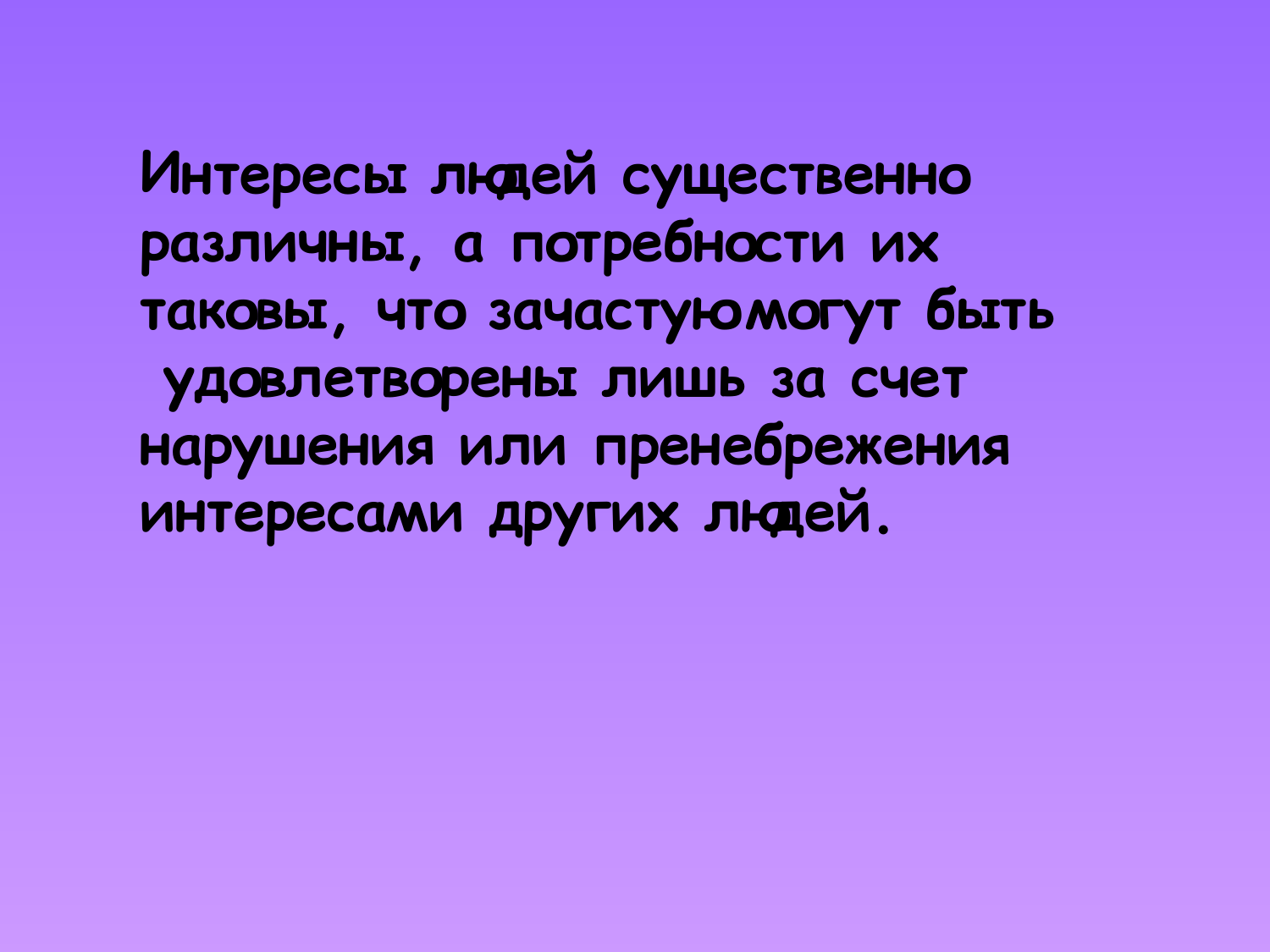

Интересы людей существенно различны, а потребности их таковы, что зачастую могут быть
 удовлетворены лишь за счет нарушения или пренебрежения интересами других людей.